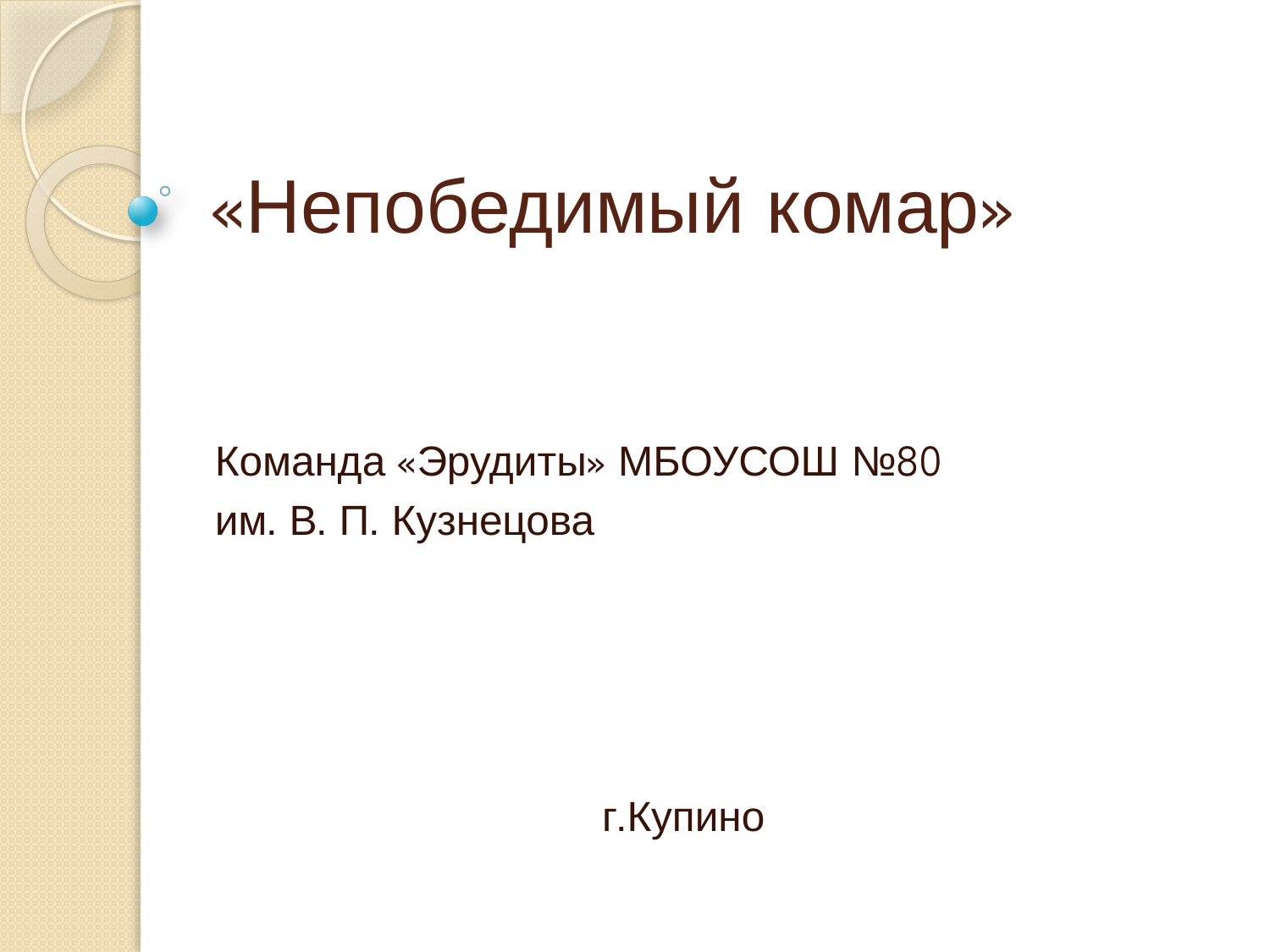

# «Непобедимый комар»

Команда «Эрудиты» МБОУСОШ №80
им. В. П. Кузнецова

                               г.Купино